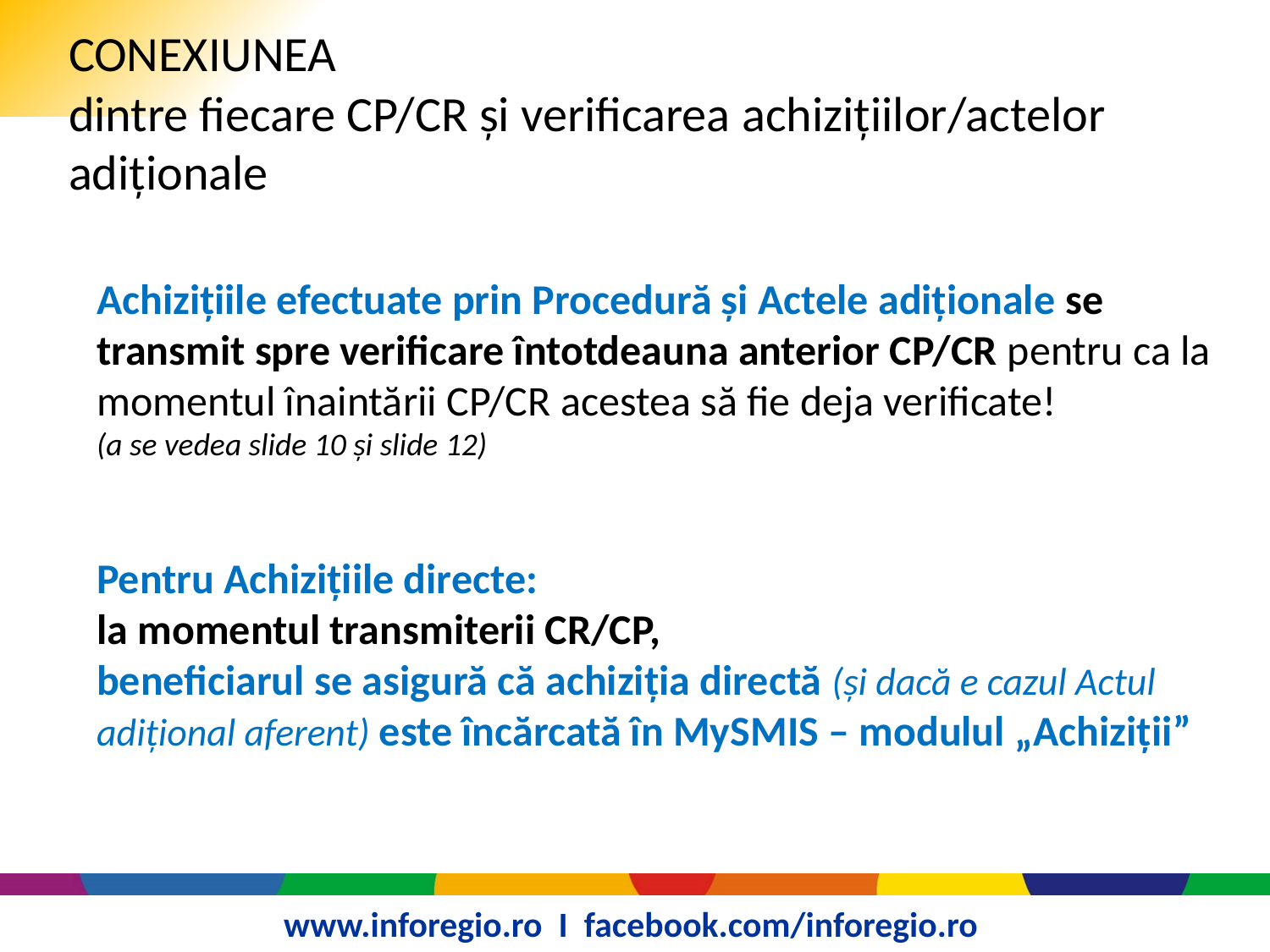

CONEXIUNEA
dintre fiecare CP/CR și verificarea achizițiilor/actelor adiționale

Achizițiile efectuate prin Procedură și Actele adiționale se transmit spre verificare întotdeauna anterior CP/CR pentru ca la momentul înaintării CP/CR acestea să fie deja verificate!
(a se vedea slide 10 și slide 12)

Pentru Achizițiile directe:
la momentul transmiterii CR/CP,
beneficiarul se asigură că achiziția directă (și dacă e cazul Actul adițional aferent) este încărcată în MySMIS – modulul „Achiziții”